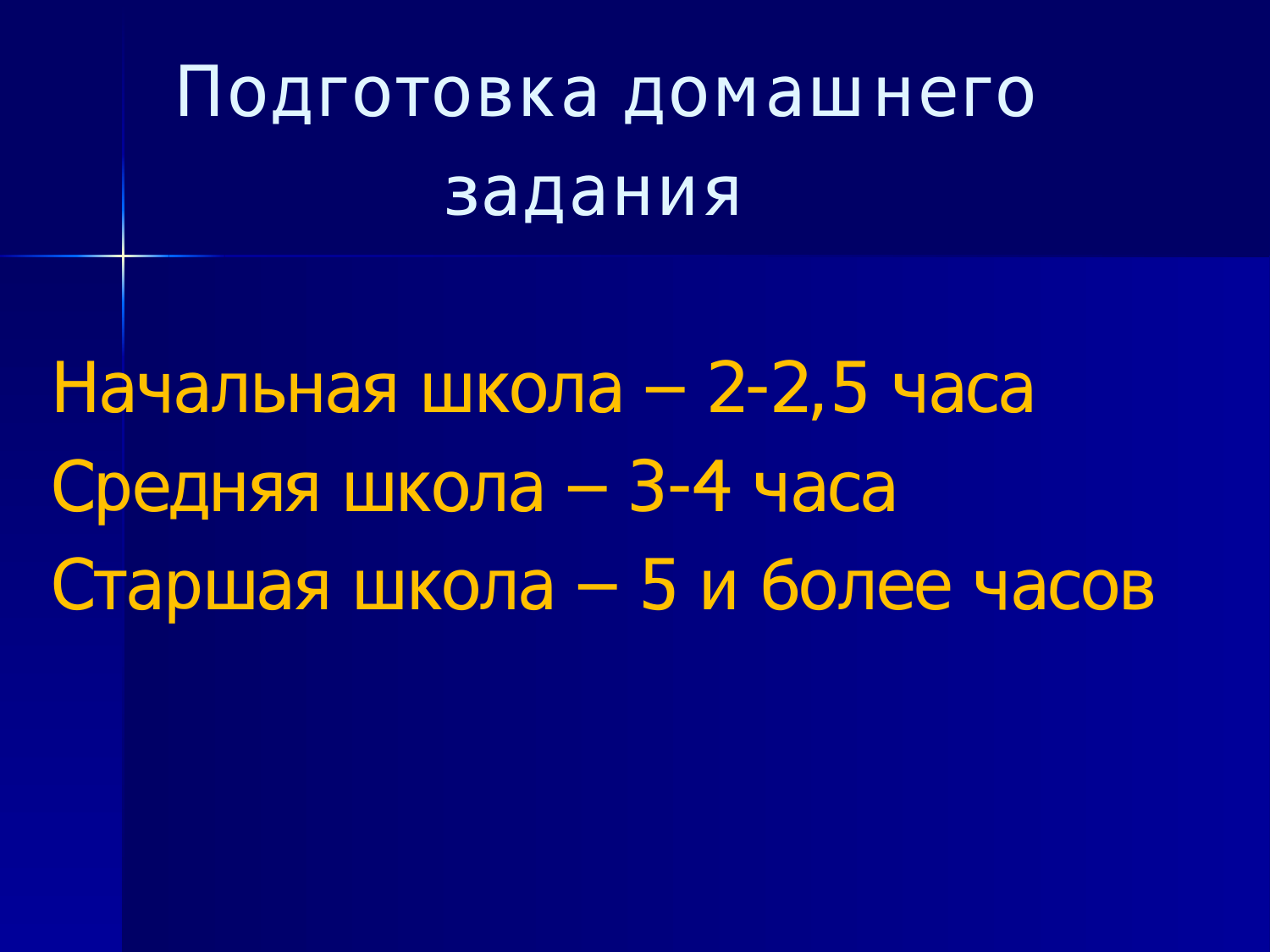

Подготовка домашнего
                   задания

Начальная школа – 2-2,5 часа
Средняя школа – 3-4 часа
Старшая школа – 5 и более часов